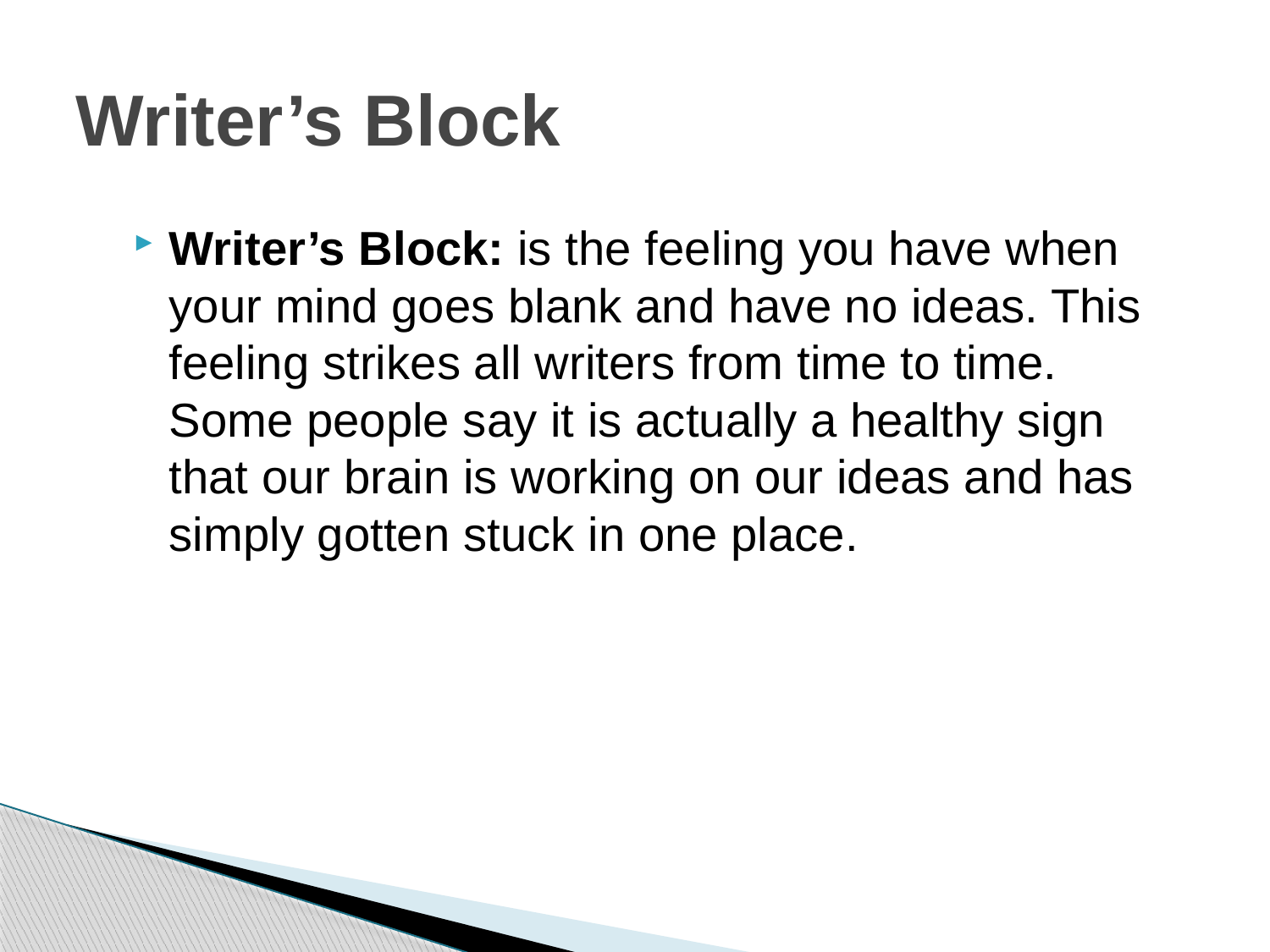

# Writer’s Block
Writer’s Block: is the feeling you have when your mind goes blank and have no ideas. This feeling strikes all writers from time to time. Some people say it is actually a healthy sign that our brain is working on our ideas and has simply gotten stuck in one place.